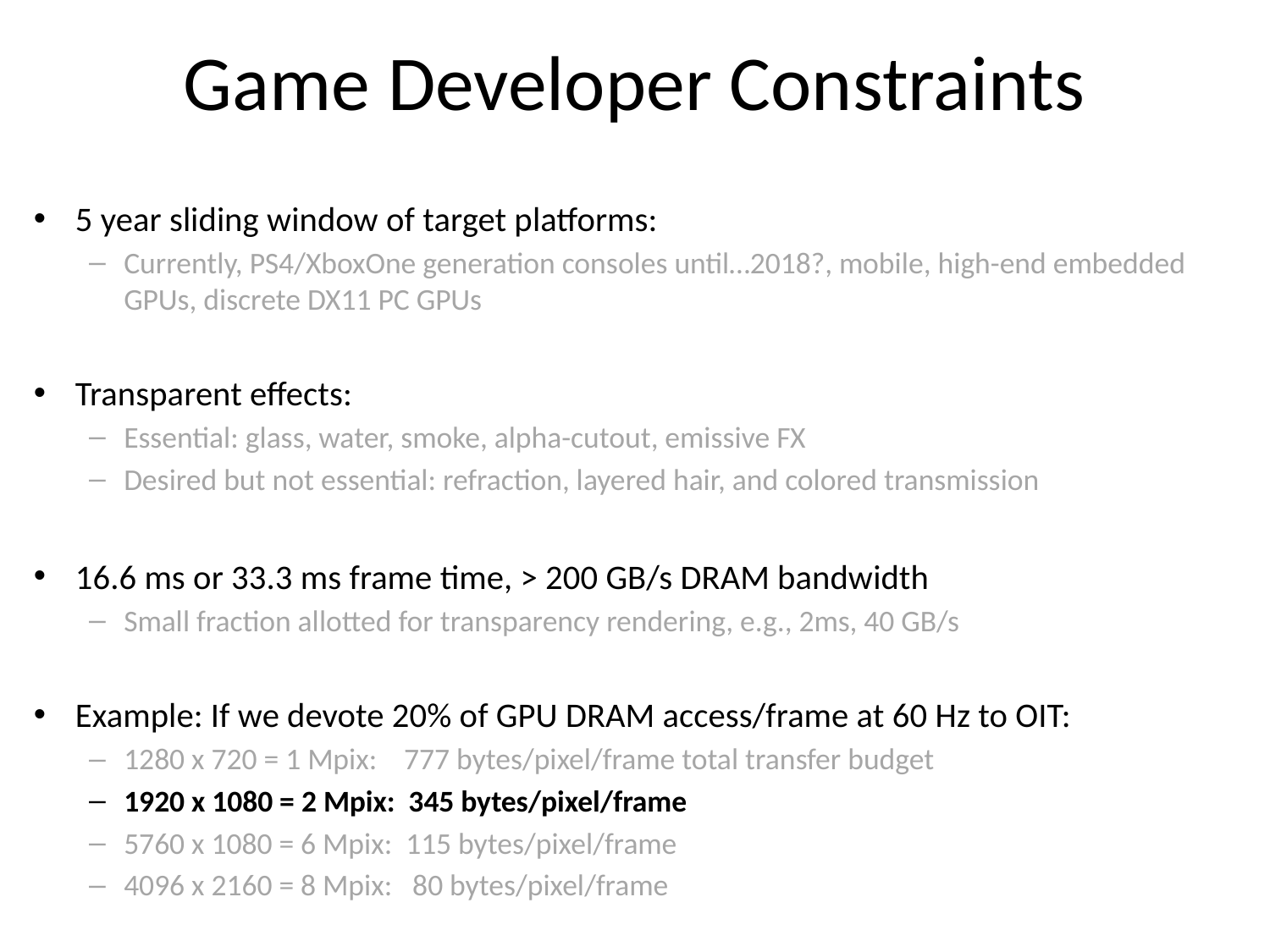

# Game Developer Constraints
5 year sliding window of target platforms:
Currently, PS4/XboxOne generation consoles until…2018?, mobile, high-end embedded GPUs, discrete DX11 PC GPUs

Transparent effects:
Essential: glass, water, smoke, alpha-cutout, emissive FX
Desired but not essential: refraction, layered hair, and colored transmission

16.6 ms or 33.3 ms frame time, > 200 GB/s DRAM bandwidth
Small fraction allotted for transparency rendering, e.g., 2ms, 40 GB/s

Example: If we devote 20% of GPU DRAM access/frame at 60 Hz to OIT:
1280 x 720 = 1 Mpix:    777 bytes/pixel/frame total transfer budget
1920 x 1080 = 2 Mpix:  345 bytes/pixel/frame
5760 x 1080 = 6 Mpix:  115 bytes/pixel/frame
4096 x 2160 = 8 Mpix:   80 bytes/pixel/frame